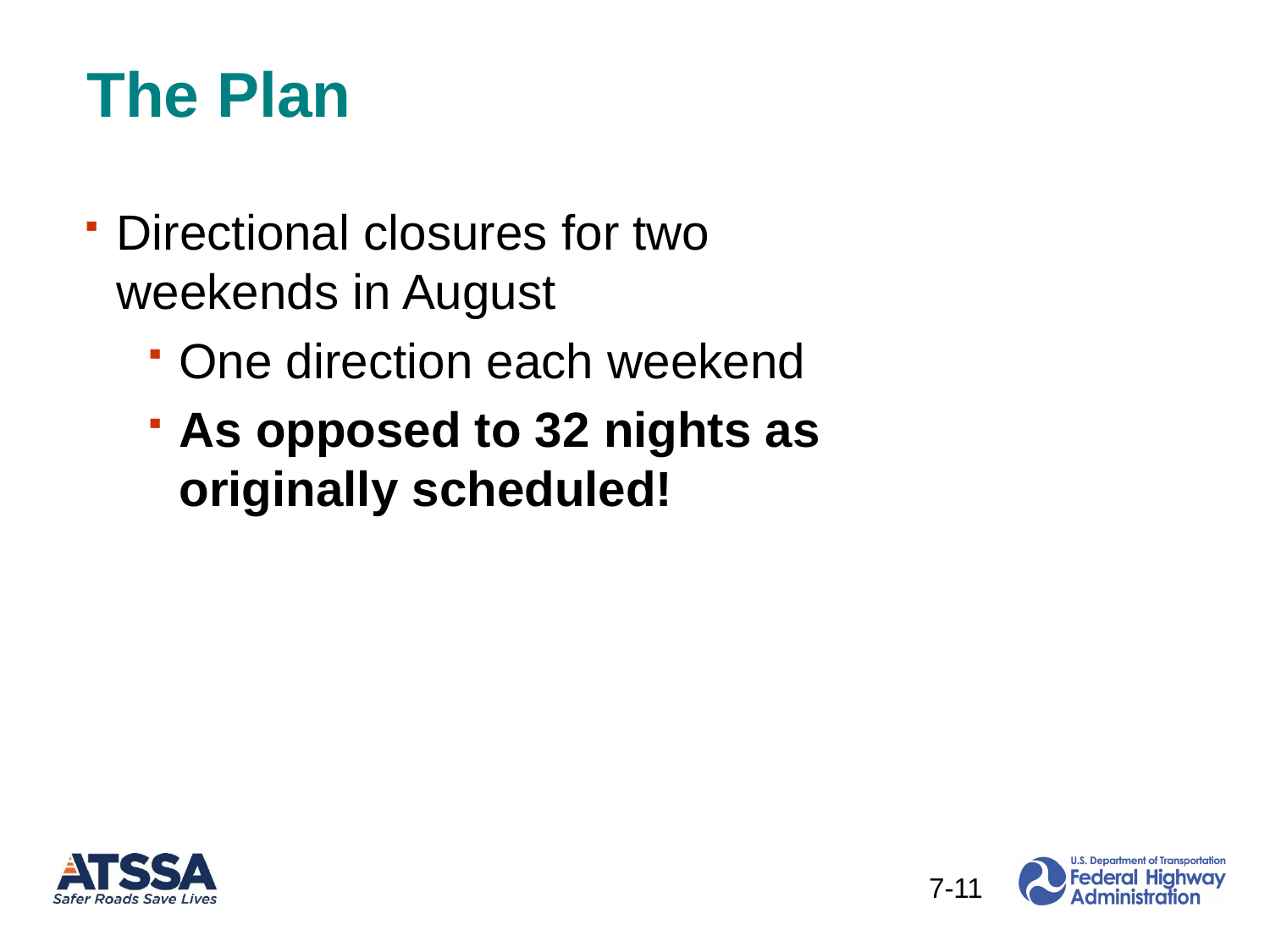

# The Plan
Directional closures for two weekends in August
One direction each weekend
As opposed to 32 nights as originally scheduled!